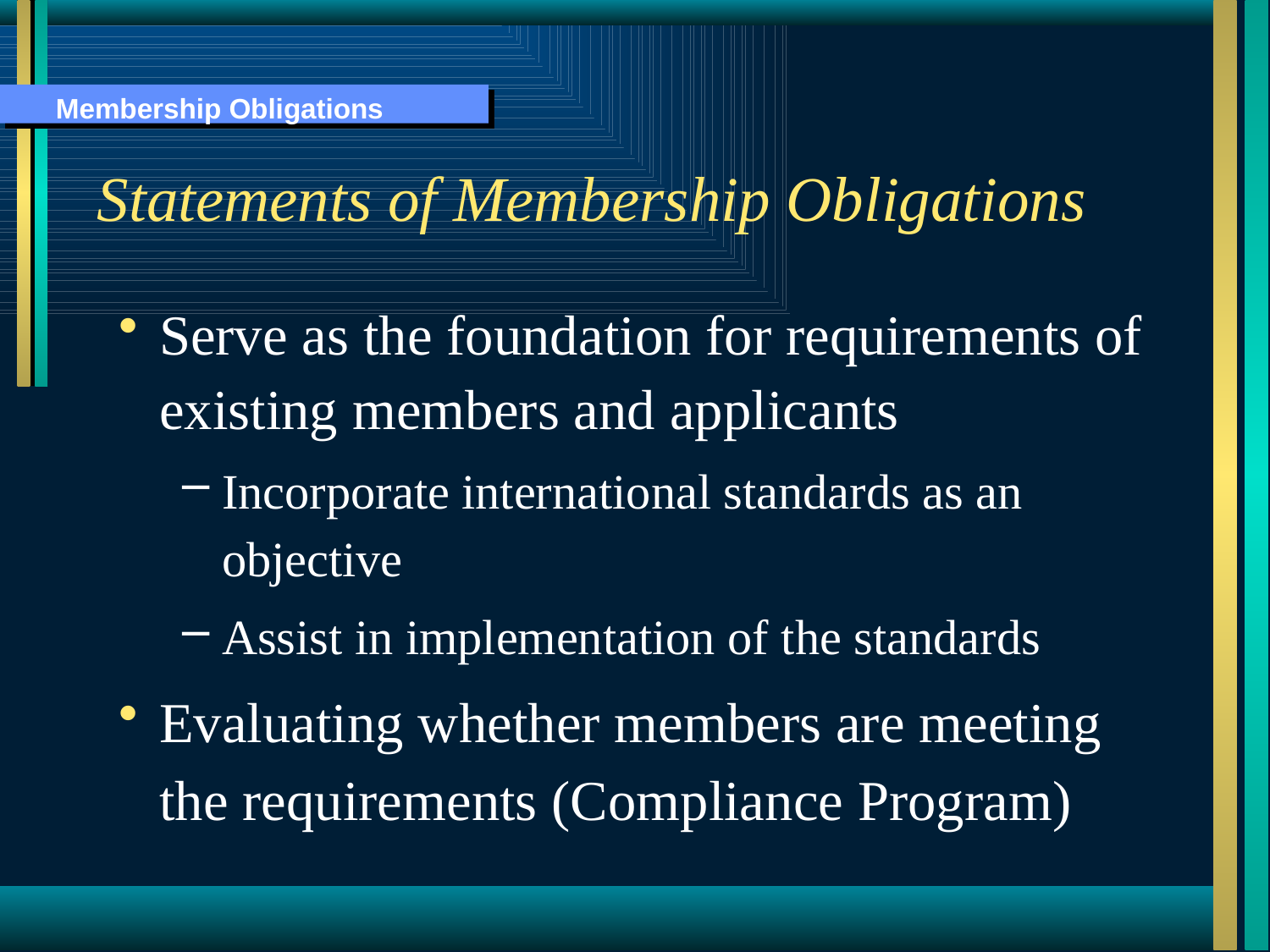

Membership Obligations
# Statements of Membership Obligations
Serve as the foundation for requirements of existing members and applicants
Incorporate international standards as an objective
Assist in implementation of the standards
Evaluating whether members are meeting the requirements (Compliance Program)